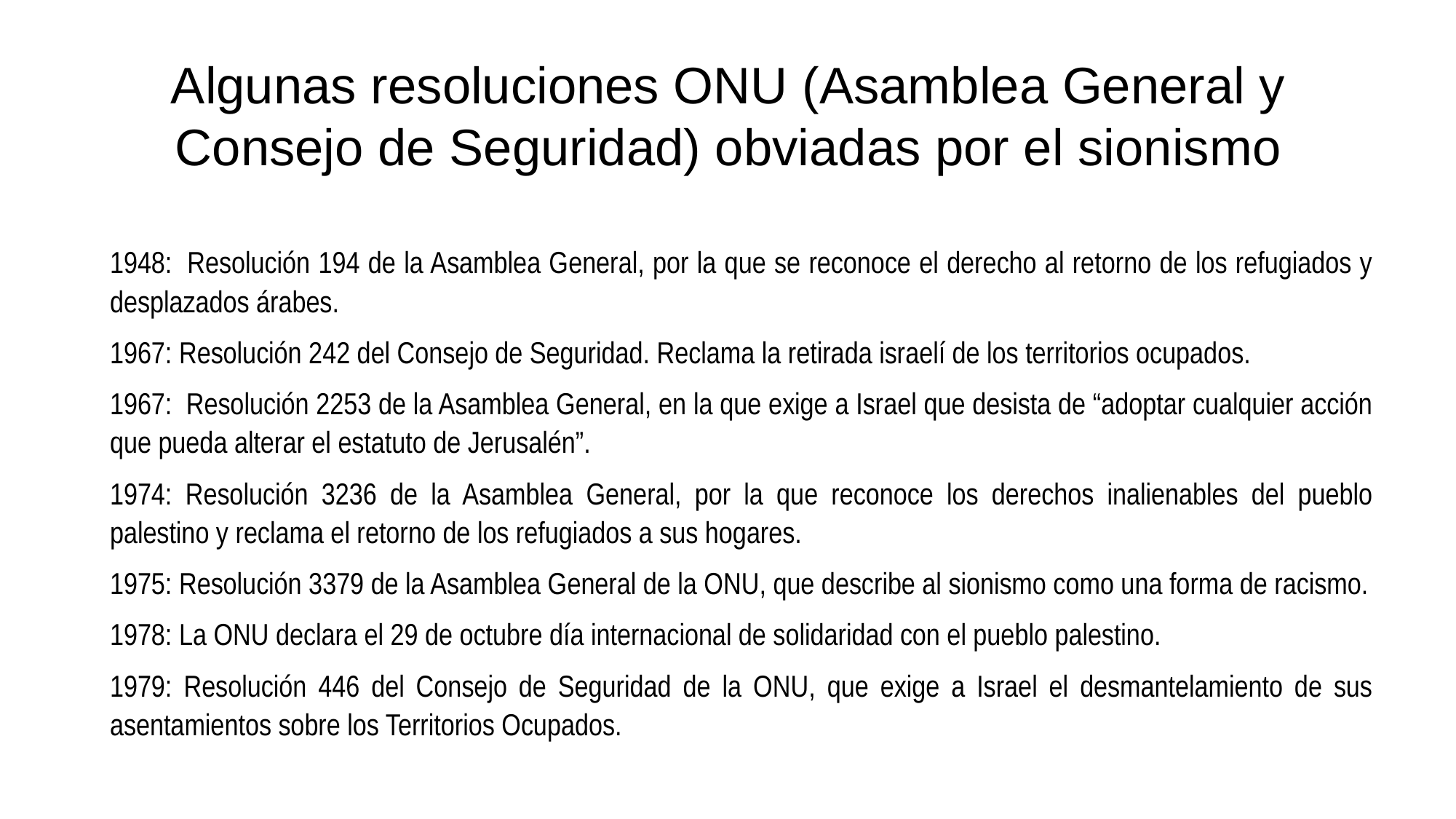

# Algunas resoluciones ONU (Asamblea General y Consejo de Seguridad) obviadas por el sionismo
1948:  Resolución 194 de la Asamblea General, por la que se reconoce el derecho al retorno de los refugiados y desplazados árabes.
1967: Resolución 242 del Consejo de Seguridad. Reclama la retirada israelí de los territorios ocupados.
1967:  Resolución 2253 de la Asamblea General, en la que exige a Israel que desista de “adoptar cualquier acción que pueda alterar el estatuto de Jerusalén”.
1974: Resolución 3236 de la Asamblea General, por la que reconoce los derechos inalienables del pueblo palestino y reclama el retorno de los refugiados a sus hogares.
1975: Resolución 3379 de la Asamblea General de la ONU, que describe al sionismo como una forma de racismo.
1978: La ONU declara el 29 de octubre día internacional de solidaridad con el pueblo palestino.
1979: Resolución 446 del Consejo de Seguridad de la ONU, que exige a Israel el desmantelamiento de sus asentamientos sobre los Territorios Ocupados.